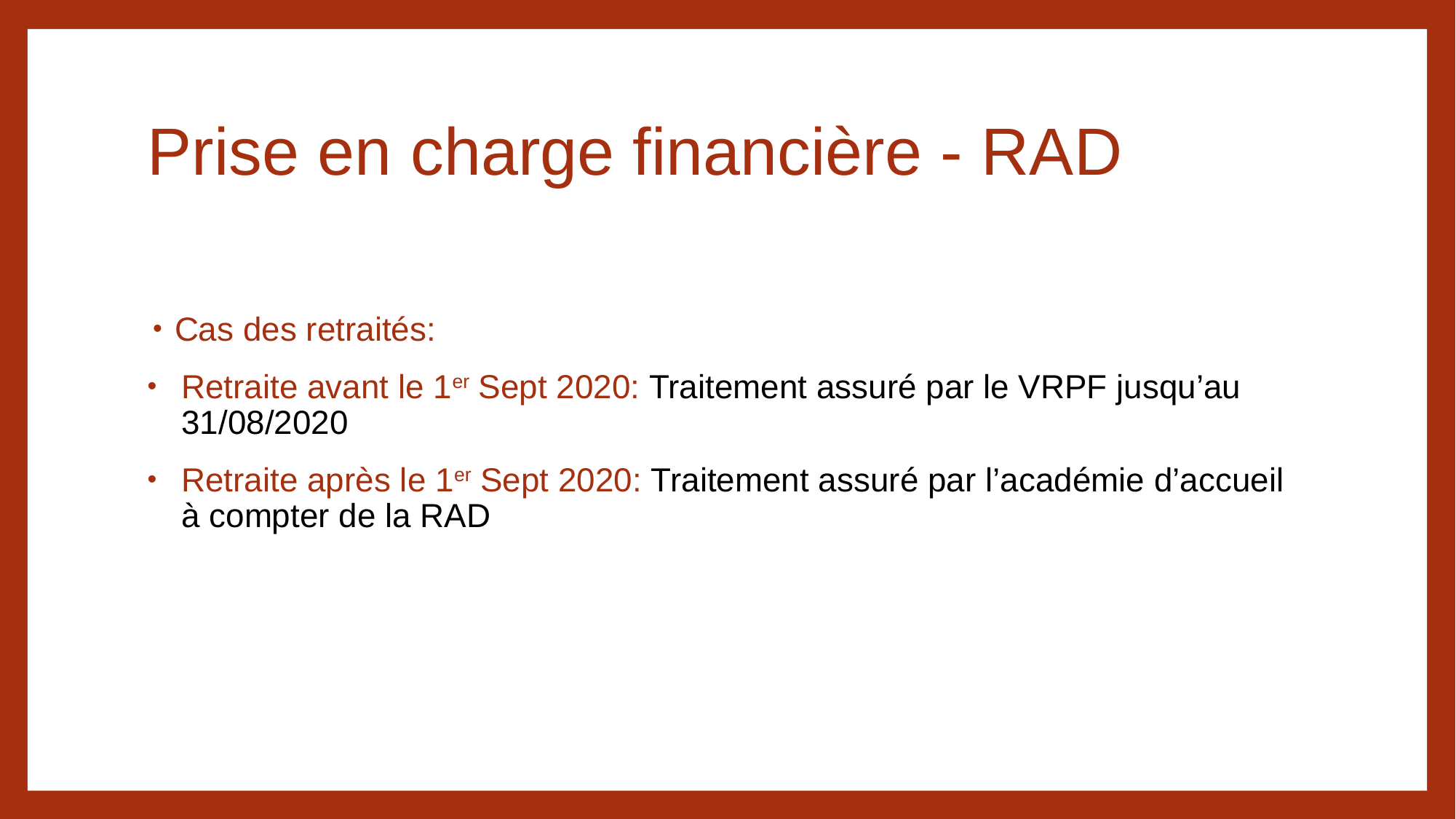

# Prise en charge financière - RAD

Cas des retraités:
Retraite avant le 1er Sept 2020: Traitement assuré par le VRPF jusqu’au 31/08/2020
Retraite après le 1er Sept 2020: Traitement assuré par l’académie d’accueil à compter de la RAD